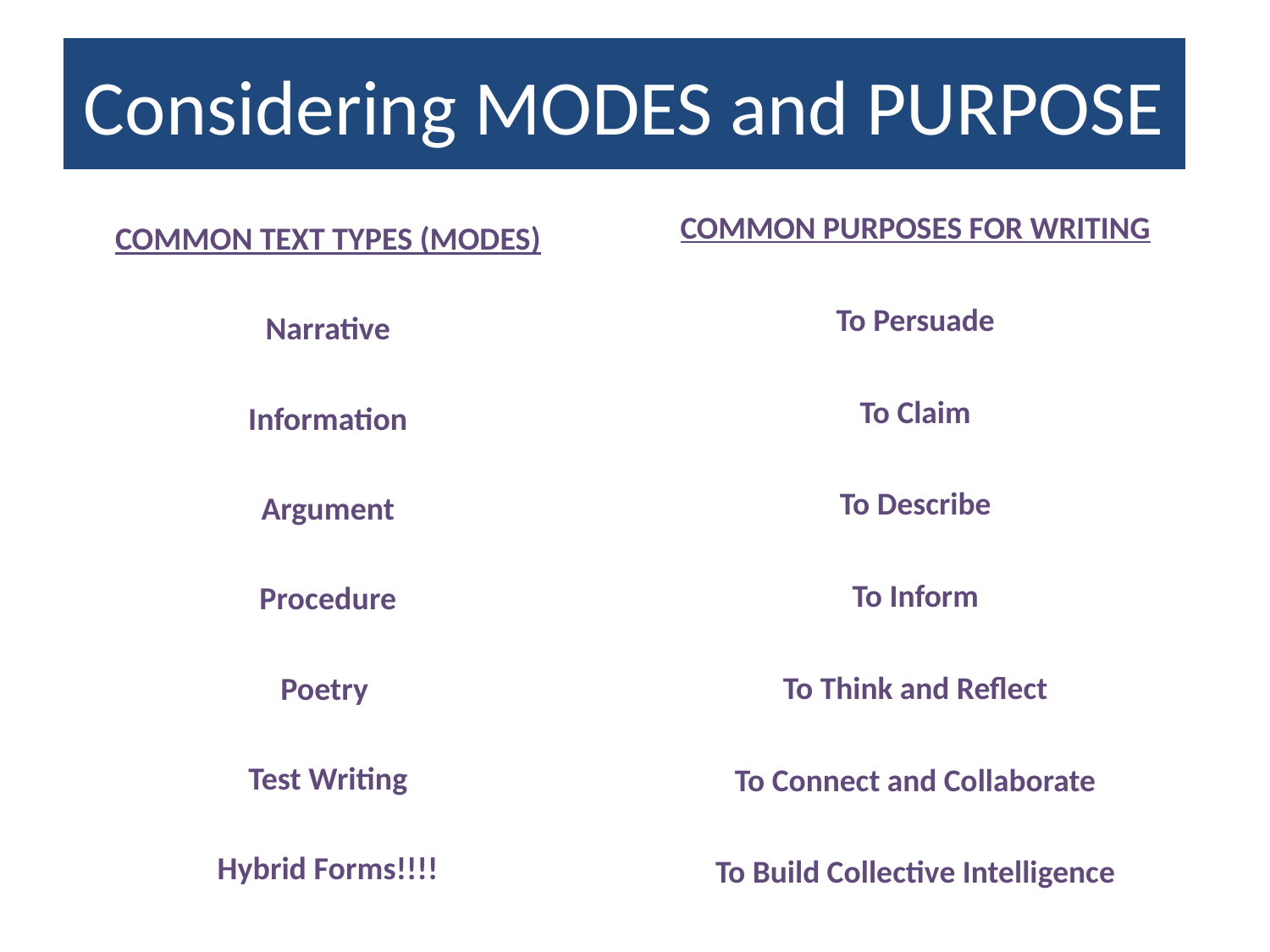

# Considering MODES and PURPOSE
COMMON PURPOSES FOR WRITING

To Persuade

To Claim

To Describe

To Inform

To Think and Reflect

To Connect and Collaborate

To Build Collective Intelligence

COMMON TEXT TYPES (MODES)

Narrative

Information

Argument

Procedure

Poetry

Test Writing

Hybrid Forms!!!!